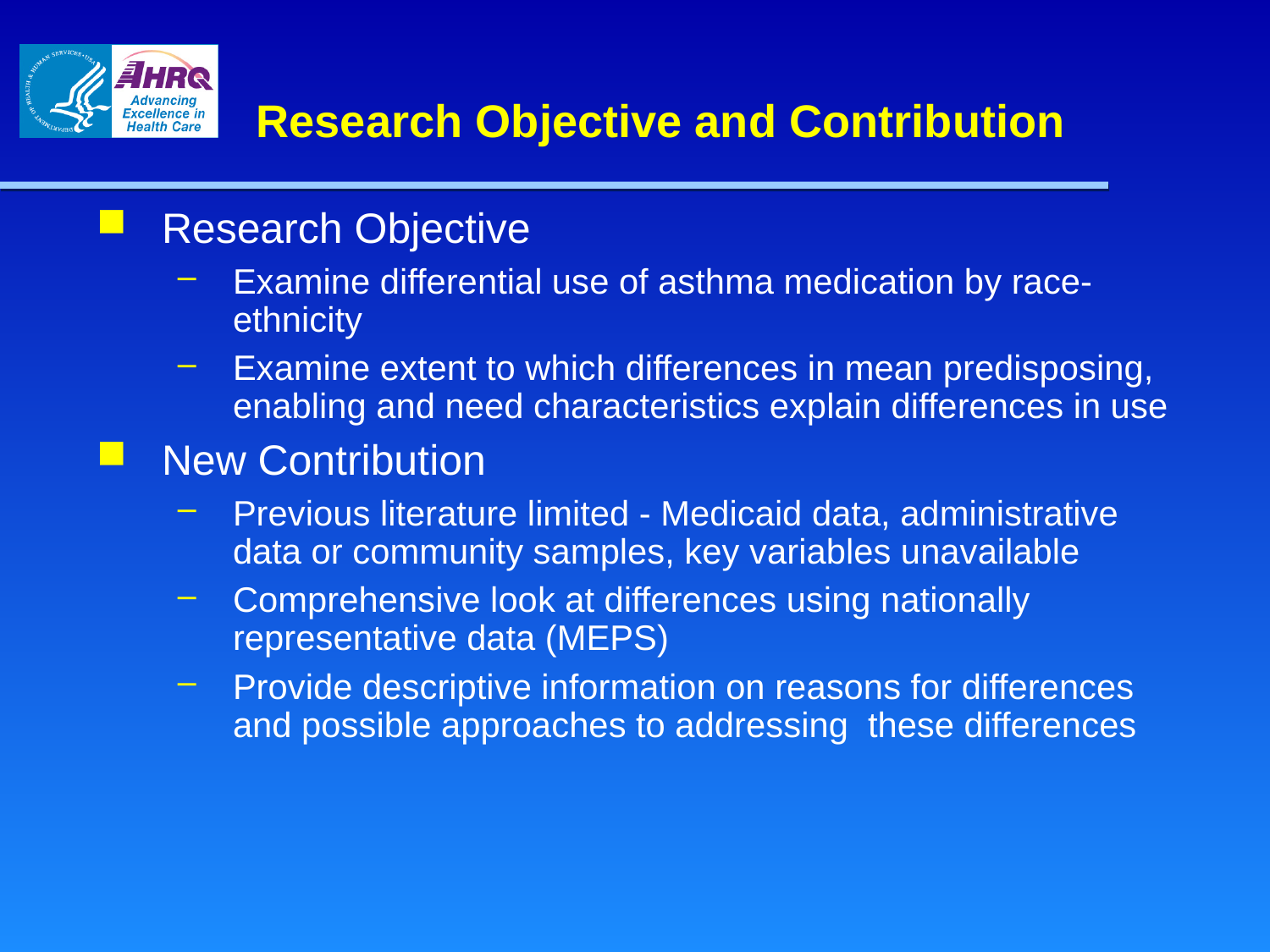

# Research Objective and Contribution
Research Objective
Examine differential use of asthma medication by race-ethnicity
Examine extent to which differences in mean predisposing, enabling and need characteristics explain differences in use
New Contribution
Previous literature limited - Medicaid data, administrative data or community samples, key variables unavailable
Comprehensive look at differences using nationally representative data (MEPS)
Provide descriptive information on reasons for differences and possible approaches to addressing  these differences